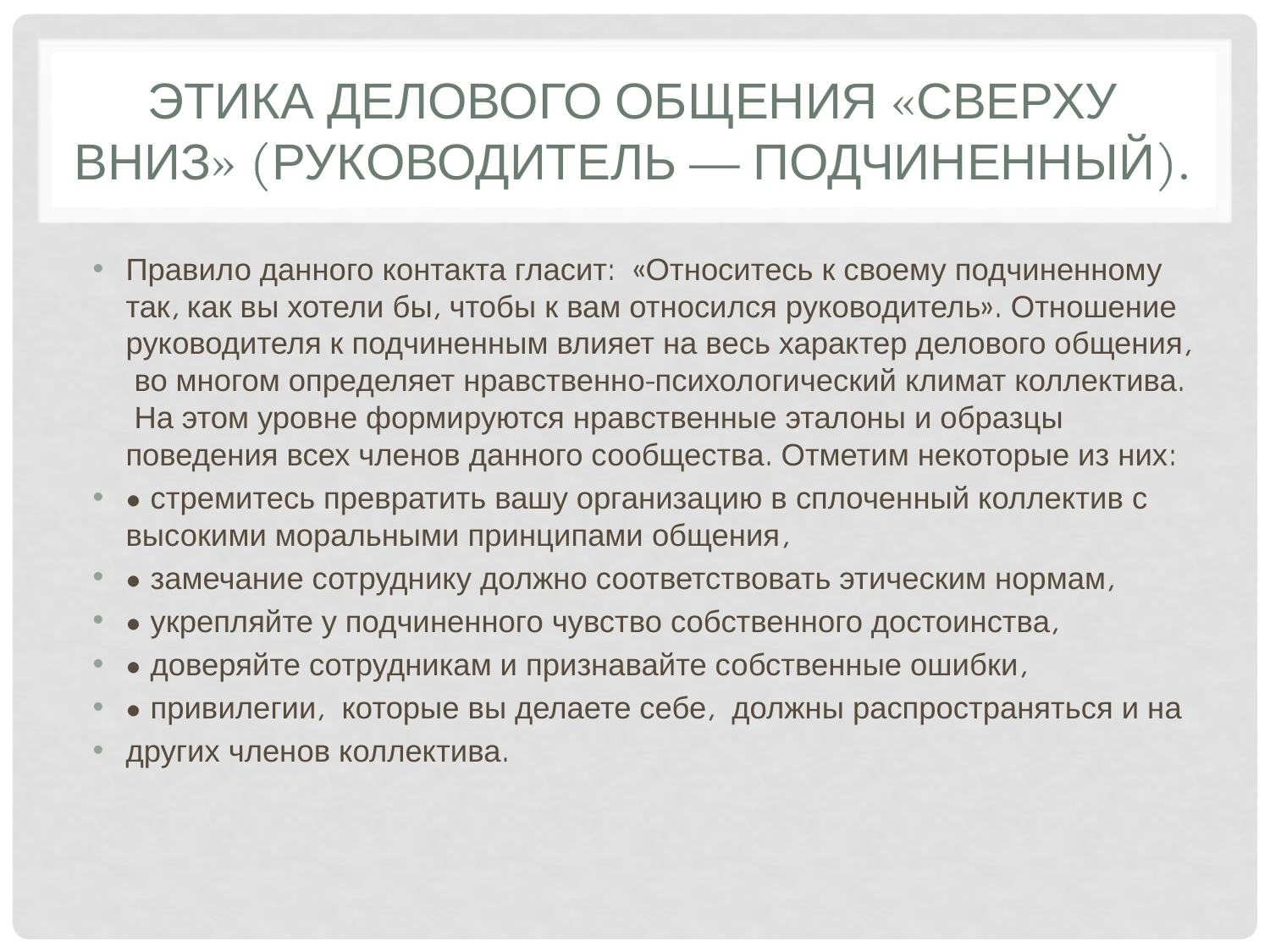

# Этика делового общения «сверху вниз» (руководитель — подчиненный).
Правило данного контакта гласит:  «Относитесь к своему подчиненному так, как вы хотели бы, чтобы к вам относился руководитель». Отношение руководителя к подчиненным влияет на весь характер делового общения,  во многом определяет нравственно-психологический климат коллектива.  На этом уровне формируются нравственные эталоны и образцы поведения всех членов данного сообщества. Отметим некоторые из них:
• стремитесь превратить вашу организацию в сплоченный коллектив с высокими моральными принципами общения,
• замечание сотруднику должно соответствовать этическим нормам,
• укрепляйте у подчиненного чувство собственного достоинства,
• доверяйте сотрудникам и признавайте собственные ошибки,
• привилегии,  которые вы делаете себе,  должны распространяться и на
других членов коллектива.